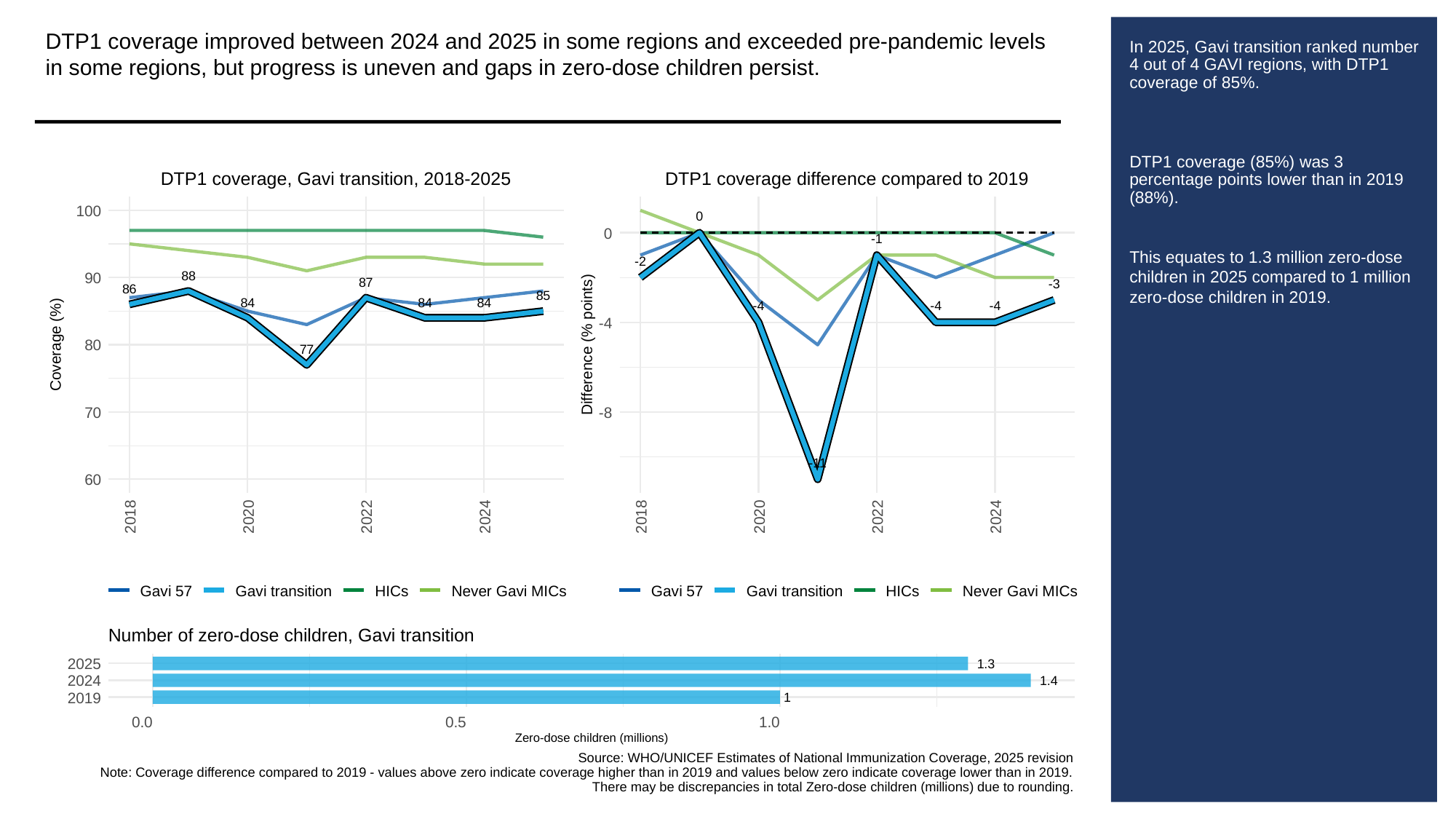

DTP1 coverage improved between 2024 and 2025 in some regions and exceeded pre-pandemic levels in some regions, but progress is uneven and gaps in zero-dose children persist.
# In 2025, Gavi transition ranked number 4 out of 4 GAVI regions, with DTP1 coverage of 85%.

DTP1 coverage (85%) was 3 percentage points lower than in 2019 (88%).

This equates to 1.3 million zero-dose children in 2025 compared to 1 million zero-dose children in 2019.

DTP1 coverage, Gavi transition, 2018-2025
DTP1 coverage difference compared to 2019

100

0
0

-1

-2
88
90
87

-3
86
85

84
84
84
-4
-4
-4

-4

Coverage (%)
80
Difference (% points)
77

70
-8

-11
60

2018
2020
2022
2024
2018
2020
2022
2024
Gavi 57
Gavi transition
HICs
Never Gavi MICs
Gavi 57
Gavi transition
HICs
Never Gavi MICs

Number of zero-dose children, Gavi transition

2025
1.3

2024
1.4

2019
1

0.0
0.5
1.0
Zero-dose children (millions)
Source: WHO/UNICEF Estimates of National Immunization Coverage, 2025 revision
Note: Coverage difference compared to 2019 - values above zero indicate coverage higher than in 2019 and values below zero indicate coverage lower than in 2019.
There may be discrepancies in total Zero-dose children (millions) due to rounding.